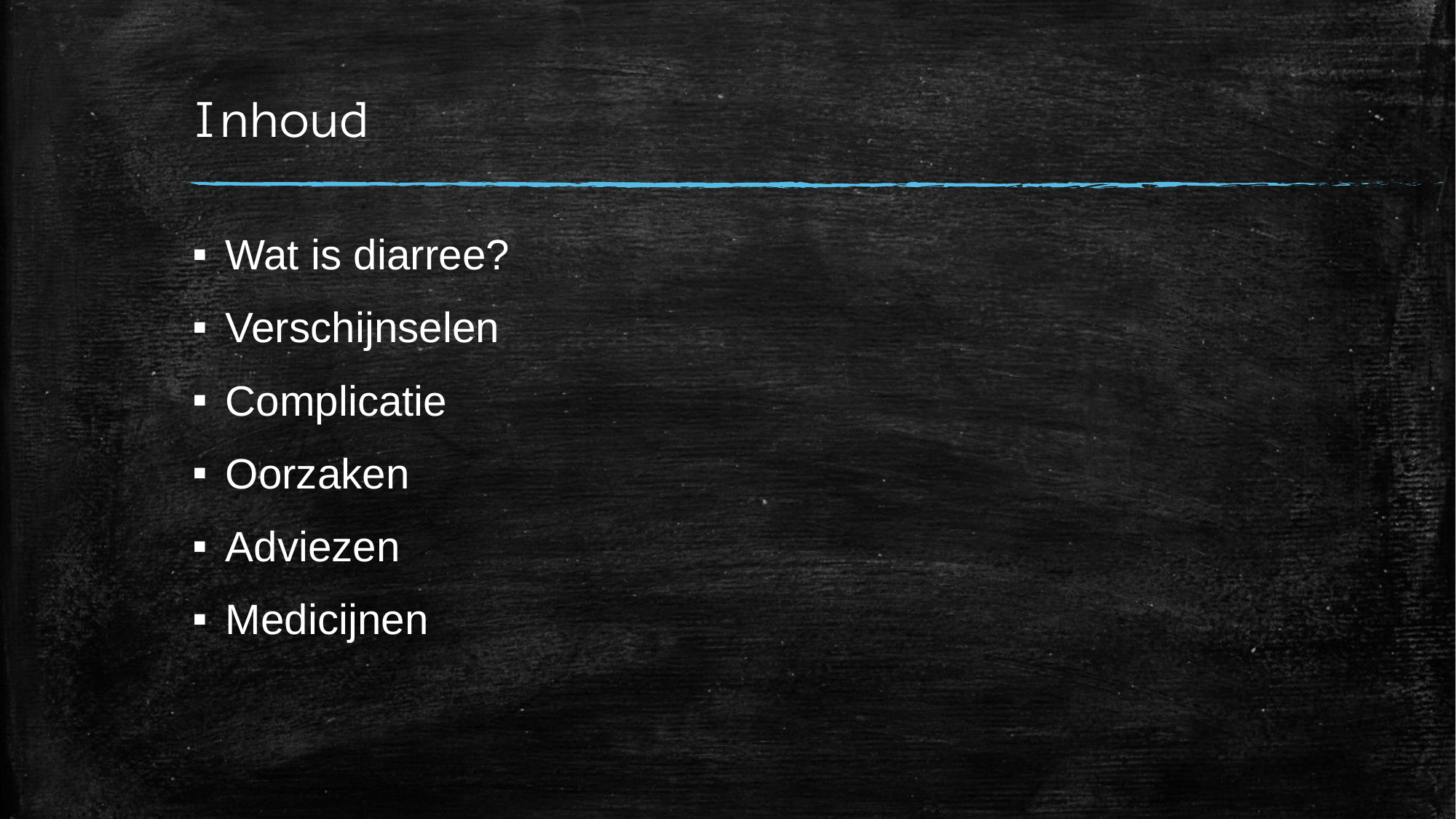

# Inhoud
Wat is diarree?
Verschijnselen
Complicatie
Oorzaken
Adviezen
Medicijnen